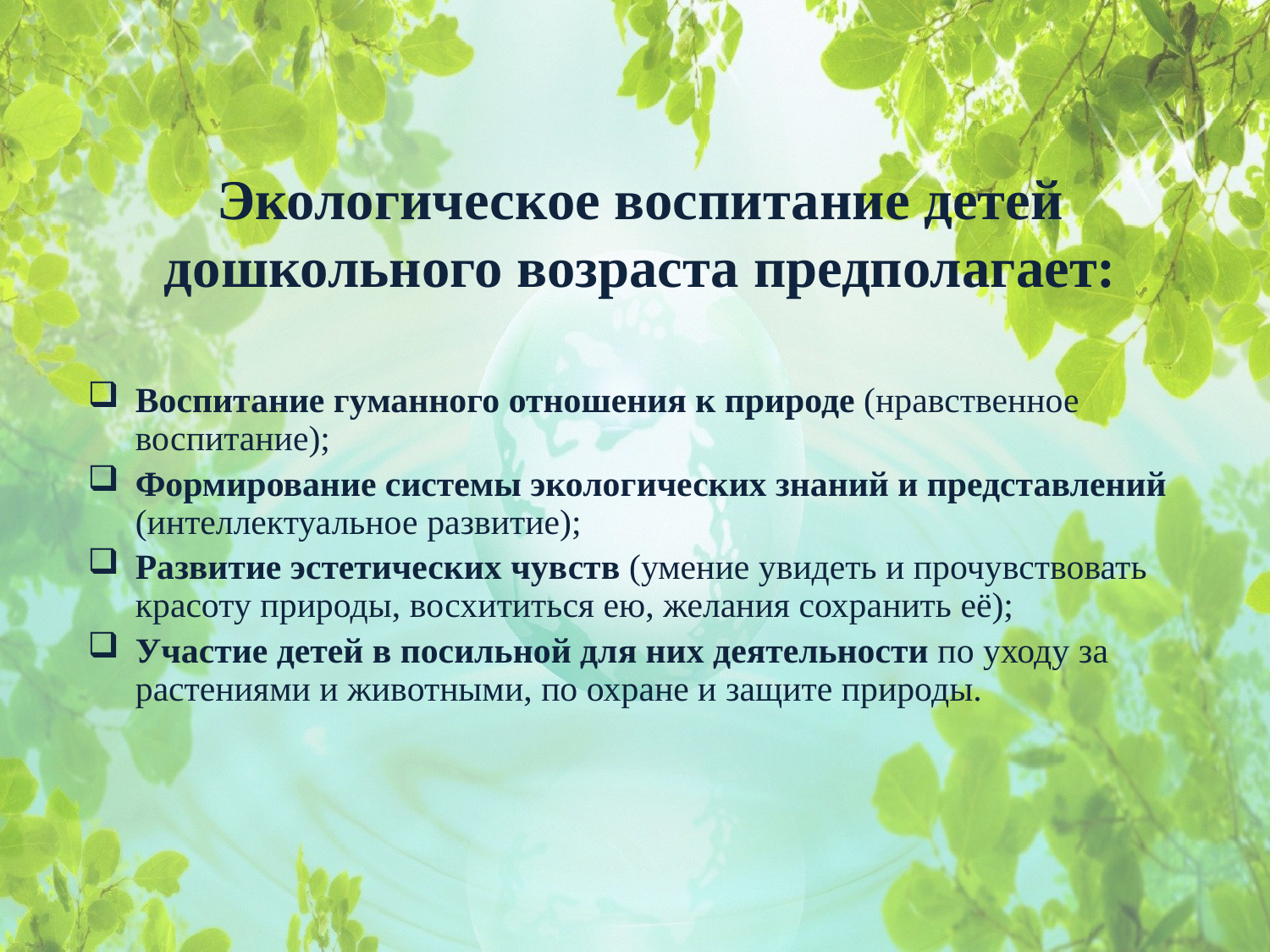

# Экологическое воспитание детей дошкольного возраста предполагает:
Воспитание гуманного отношения к природе (нравственное воспитание);
Формирование системы экологических знаний и представлений (интеллектуальное развитие);
Развитие эстетических чувств (умение увидеть и прочувствовать красоту природы, восхититься ею, желания сохранить её);
Участие детей в посильной для них деятельности по уходу за растениями и животными, по охране и защите природы.